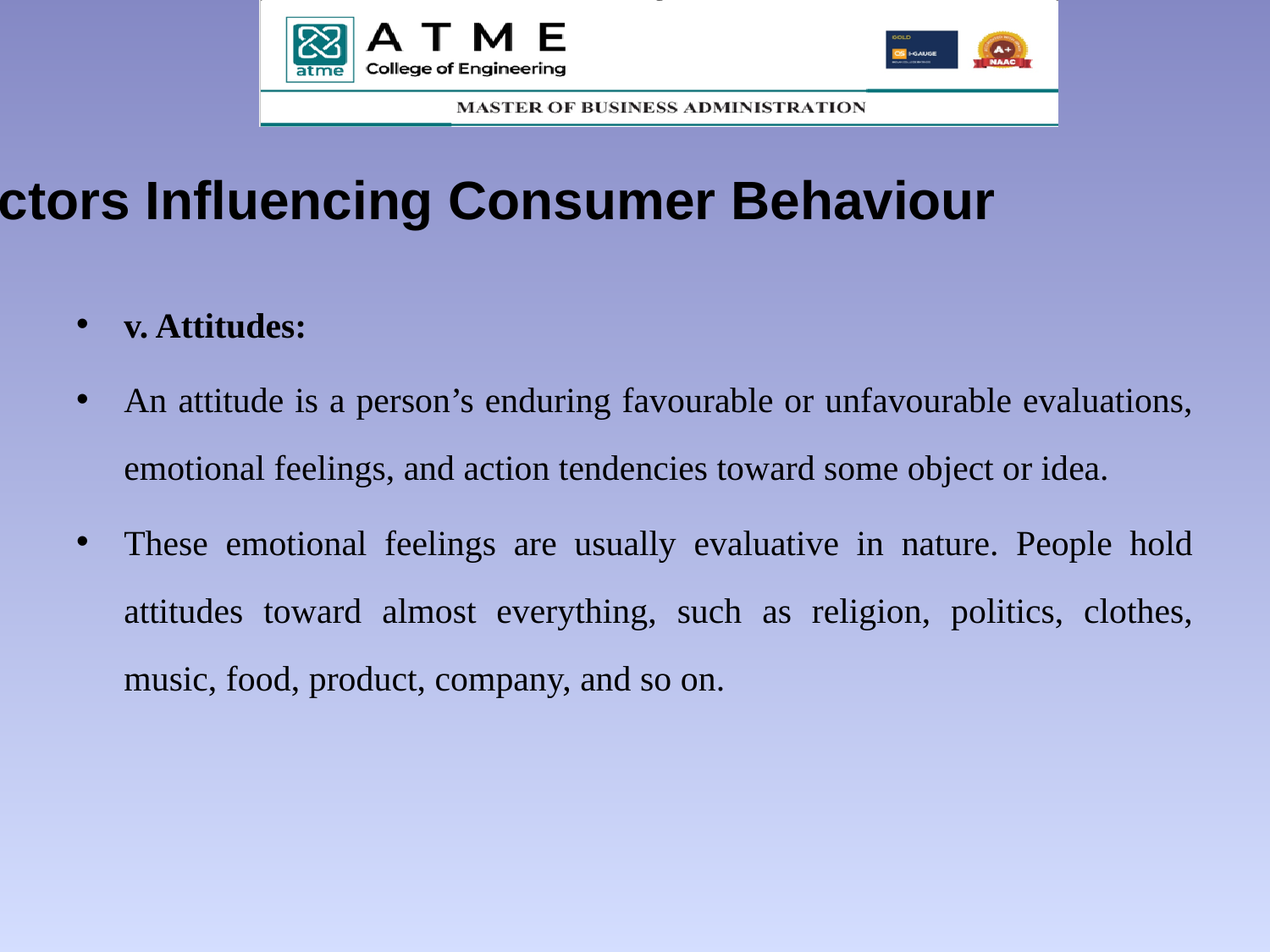

# Factors Influencing Consumer Behaviour
v. Attitudes:
An attitude is a person’s enduring favourable or unfavourable evaluations, emotional feelings, and action tendencies toward some object or idea.
These emotional feelings are usually evaluative in nature. People hold attitudes toward almost everything, such as religion, politics, clothes, music, food, product, company, and so on.